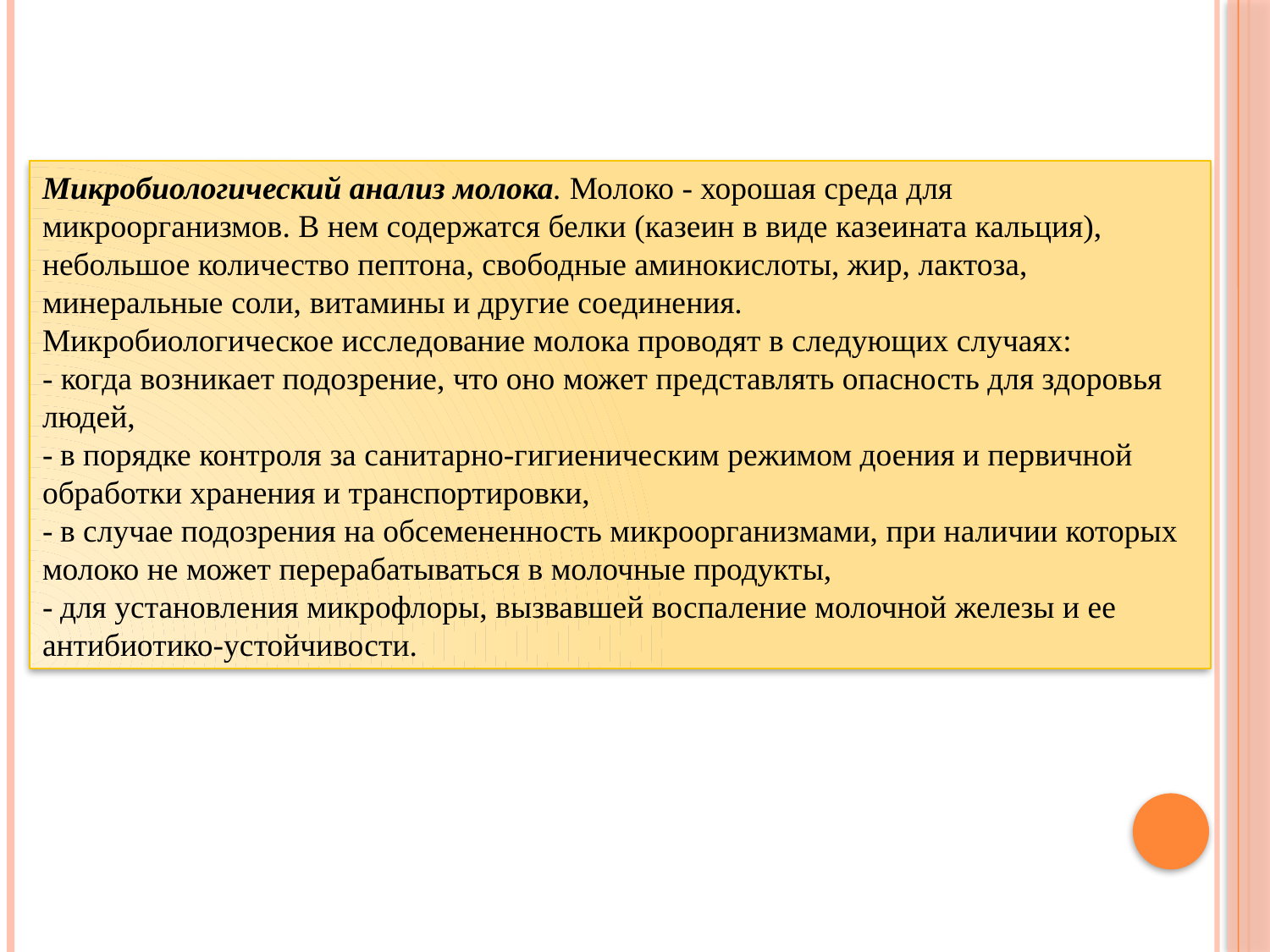

Микробиологический анализ молока. Молоко - хорошая среда для микроорганизмов. В нем содержатся белки (казеин в виде казеината кальция), небольшое количество пептона, свободные аминокислоты, жир, лактоза, минеральные соли, витамины и другие соединения.
Микробиологическое исследование молока проводят в следующих случаях:
- когда возникает подозрение, что оно может представлять опасность для здоровья людей,
- в порядке контроля за санитарно-гигиеническим режимом доения и первичной обработки хранения и транспортировки,
- в случае подозрения на обсемененность микроорганизмами, при наличии которых молоко не может перерабатываться в молочные продукты,
- для установления микрофлоры, вызвавшей воспаление молочной железы и ее антибиотико-устойчивости.